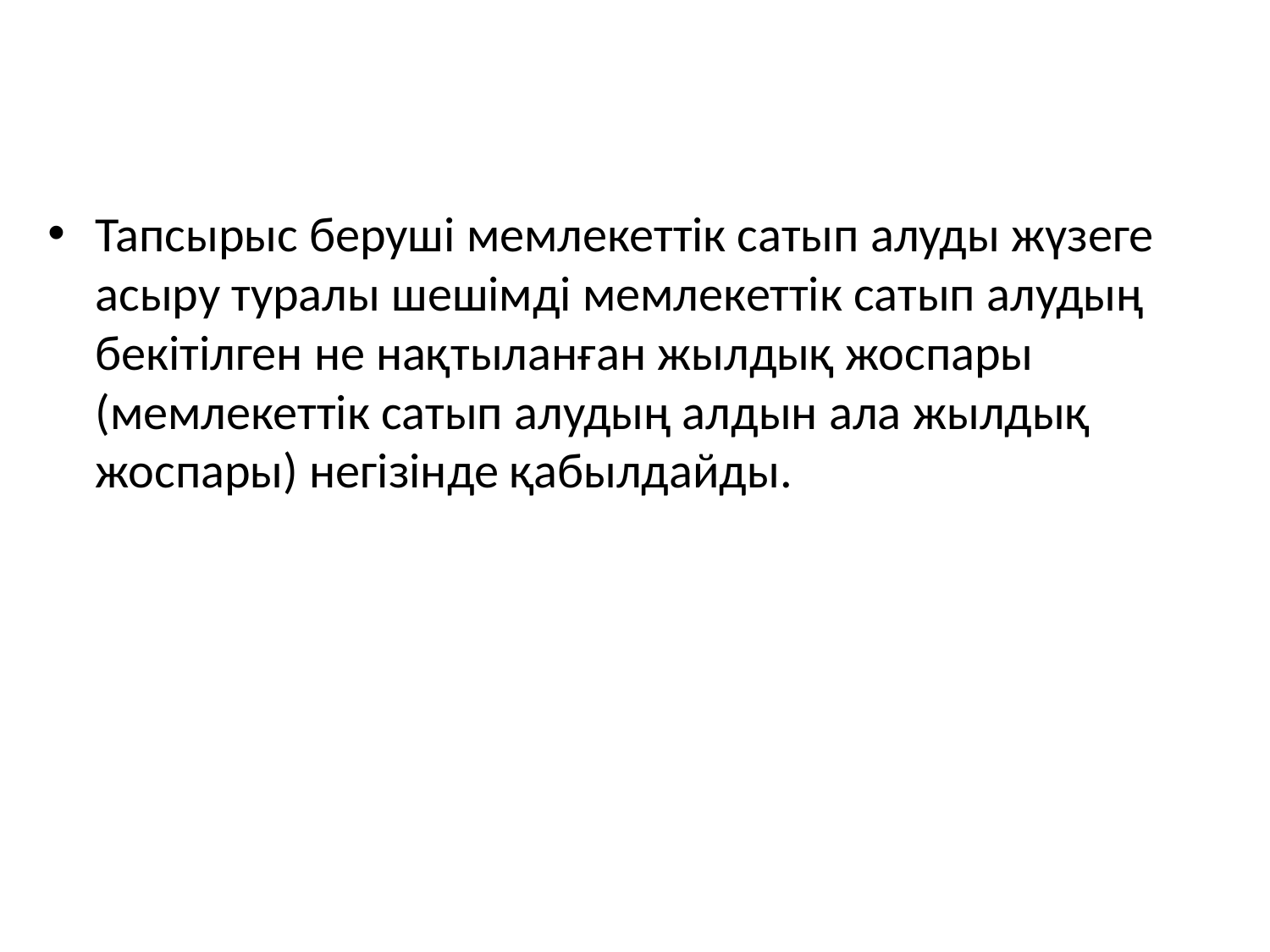

Тапсырыс беруші мемлекеттік сатып алуды жүзеге асыру туралы шешімді мемлекеттік сатып алудың бекітілген не нақтыланған жылдық жоспары (мемлекеттік сатып алудың алдын ала жылдық жоспары) негізінде қабылдайды.